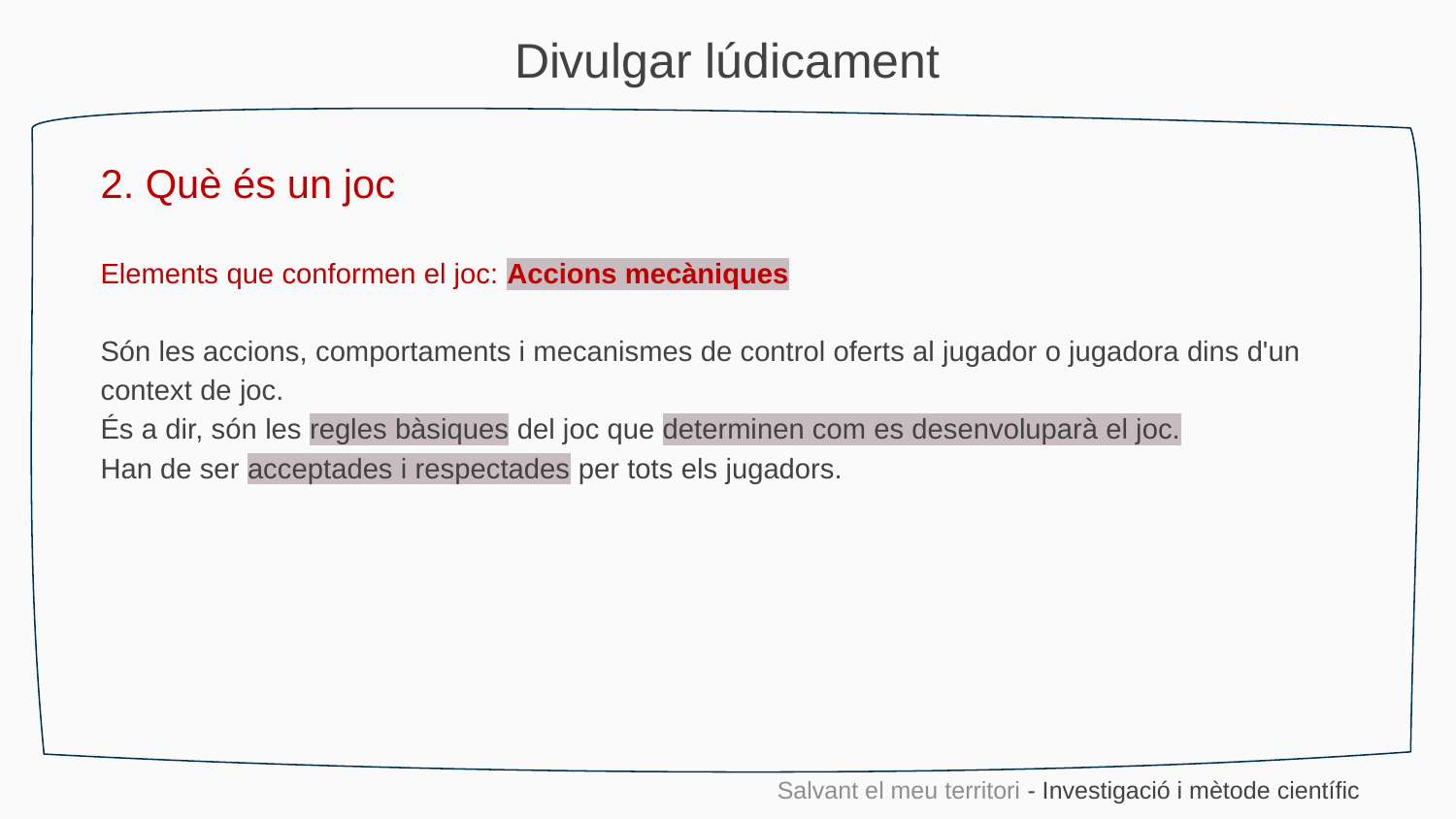

Divulgar lúdicament

2. Què és un joc
Elements que conformen el joc: Accions mecàniques

Són les accions, comportaments i mecanismes de control oferts al jugador o jugadora dins d'un context de joc.
És a dir, són les regles bàsiques del joc que determinen com es desenvoluparà el joc.
Han de ser acceptades i respectades per tots els jugadors.

Salvant el meu territori - Investigació i mètode científic